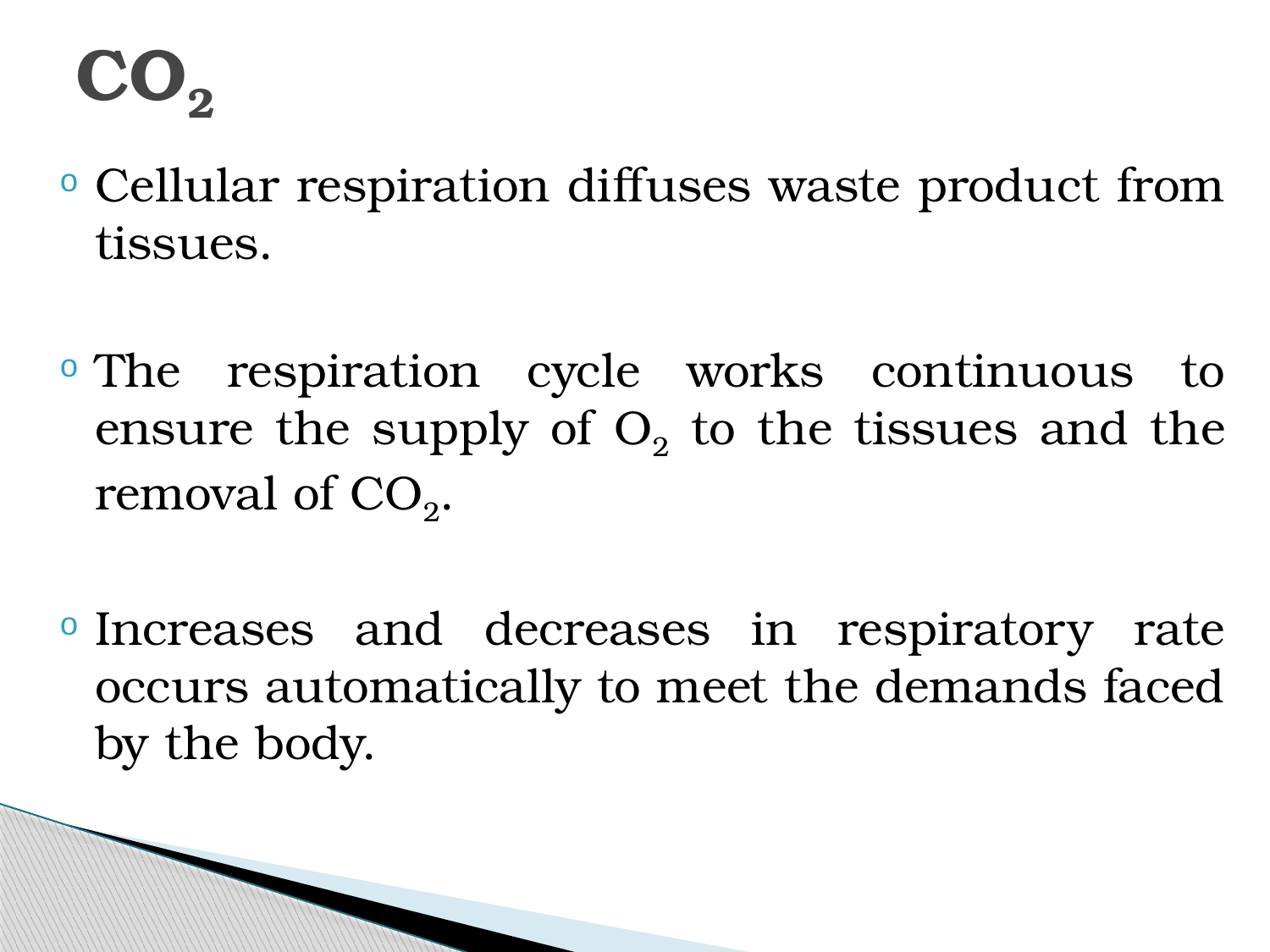

# CO2
Cellular respiration diffuses waste product from tissues.

The respiration cycle works continuous to ensure the supply of O2 to the tissues and the removal of CO2.

Increases and decreases in respiratory rate occurs automatically to meet the demands faced by the body.